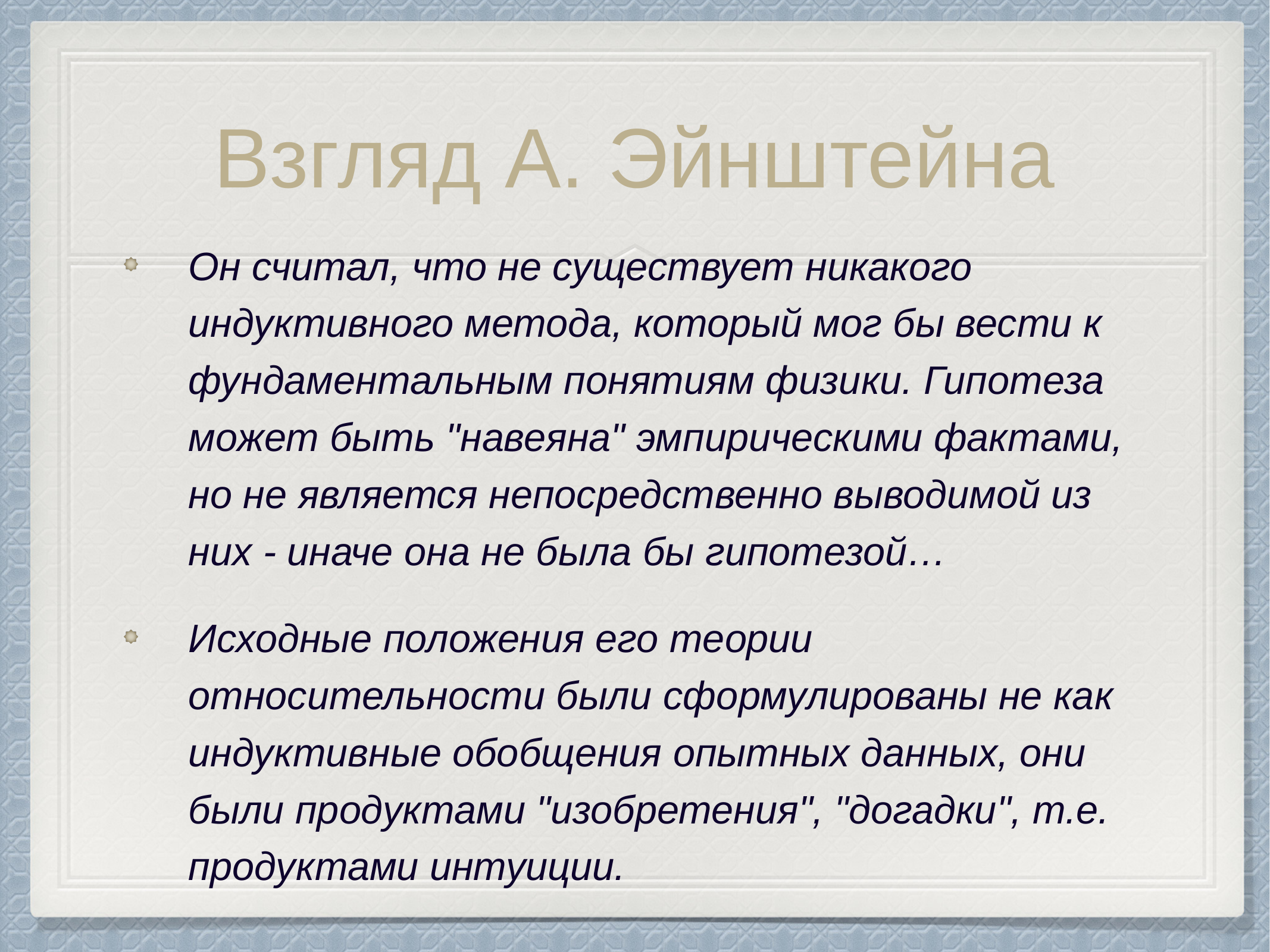

# Взгляд А. Эйнштейна
Он считал, что не существует никакого индуктивного метода, который мог бы вести к фундаментальным понятиям физики. Гипотеза может быть "навеяна" эмпирическими фактами, но не является непосредственно выводимой из них - иначе она не была бы гипотезой…
Исходные положения его теории относительности были сформулированы не как индуктивные обобщения опытных данных, они были продуктами "изобретения", "догадки", т.е. продуктами интуиции.